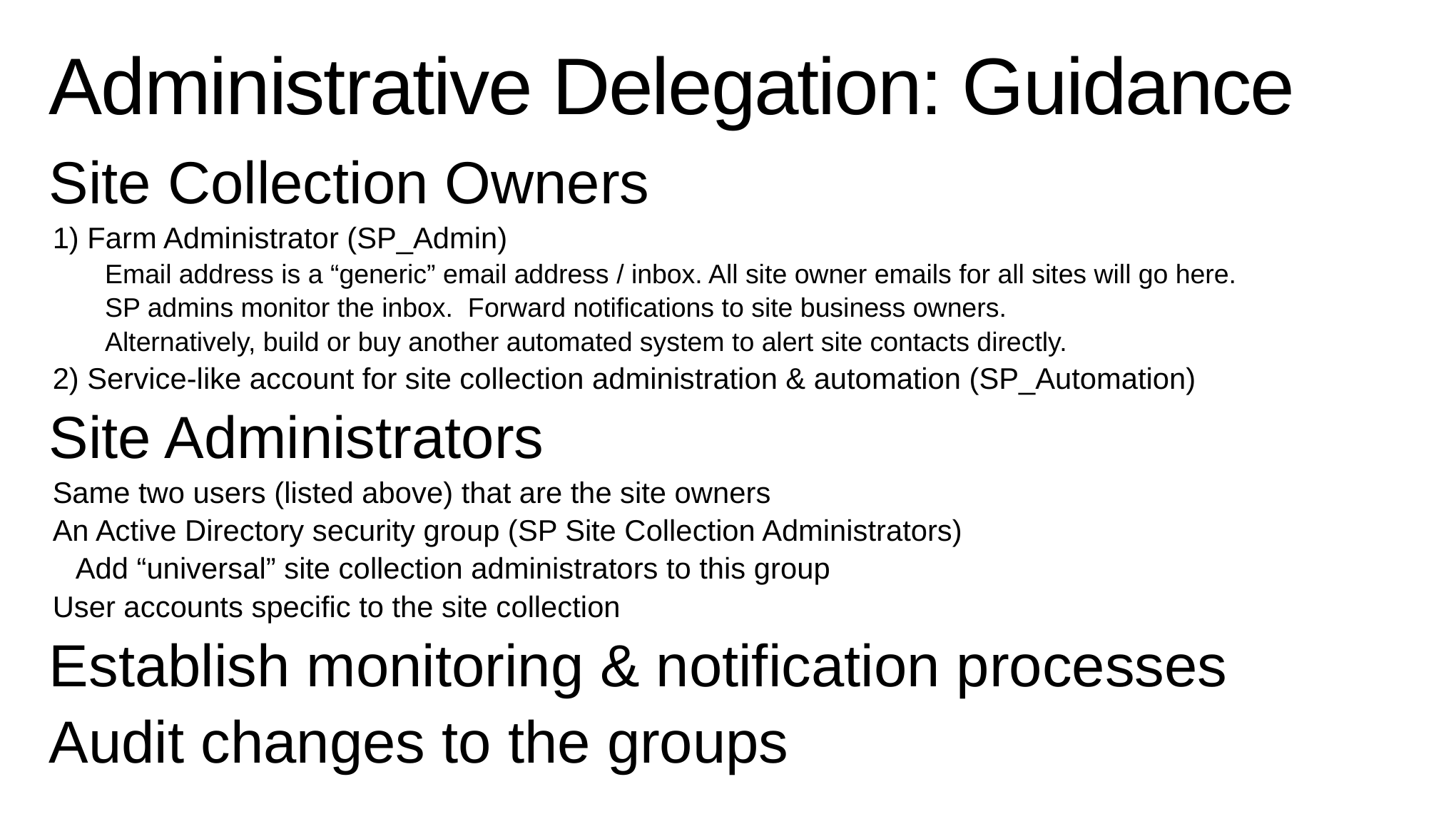

# Administrative Delegation: Guidance
Site Collection Owners
1) Farm Administrator (SP_Admin)
Email address is a “generic” email address / inbox. All site owner emails for all sites will go here.
SP admins monitor the inbox.  Forward notifications to site business owners.
Alternatively, build or buy another automated system to alert site contacts directly.
2) Service-like account for site collection administration & automation (SP_Automation)
Site Administrators
Same two users (listed above) that are the site owners
An Active Directory security group (SP Site Collection Administrators)
Add “universal” site collection administrators to this group
User accounts specific to the site collection
Establish monitoring & notification processes
Audit changes to the groups